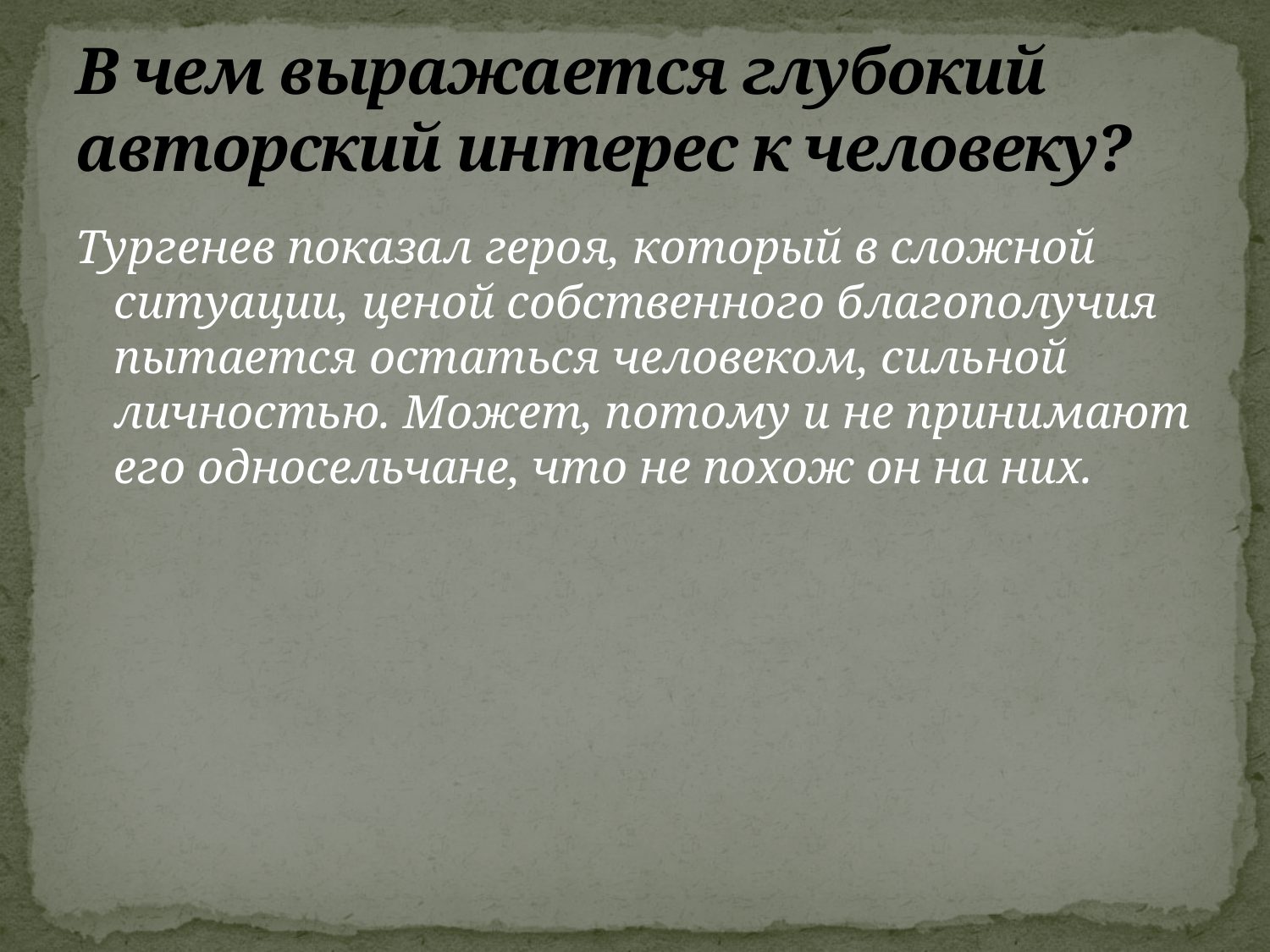

# В чем выражается глубокий авторский интерес к человеку?
Тургенев показал героя, который в сложной ситуации, ценой собственного благополучия пытается остаться человеком, сильной личностью. Может, потому и не принимают его односельчане, что не похож он на них.